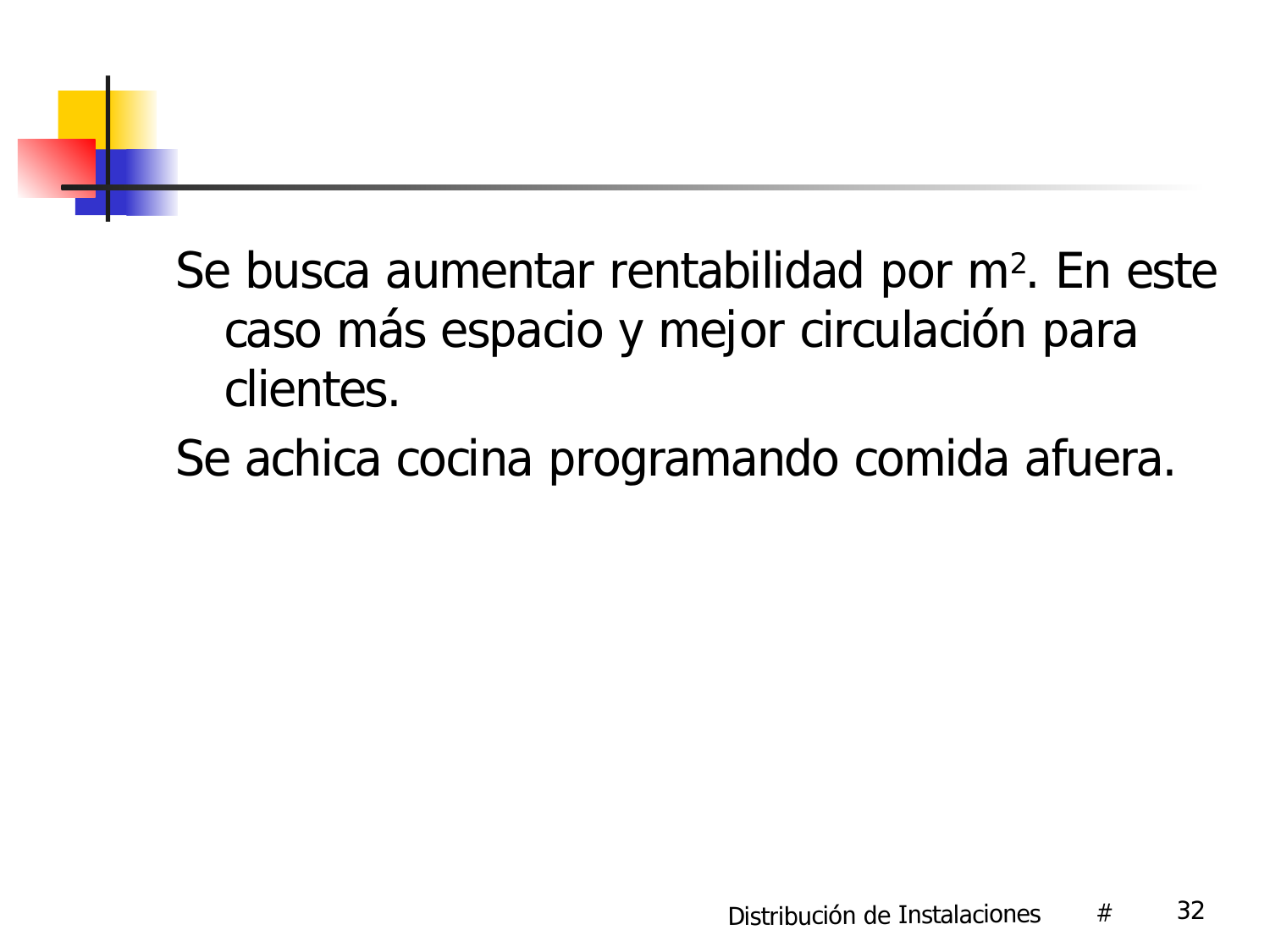

#
Se busca aumentar rentabilidad por m2. En este caso más espacio y mejor circulación para clientes.
Se achica cocina programando comida afuera.
32
Distribución de Instalaciones       #